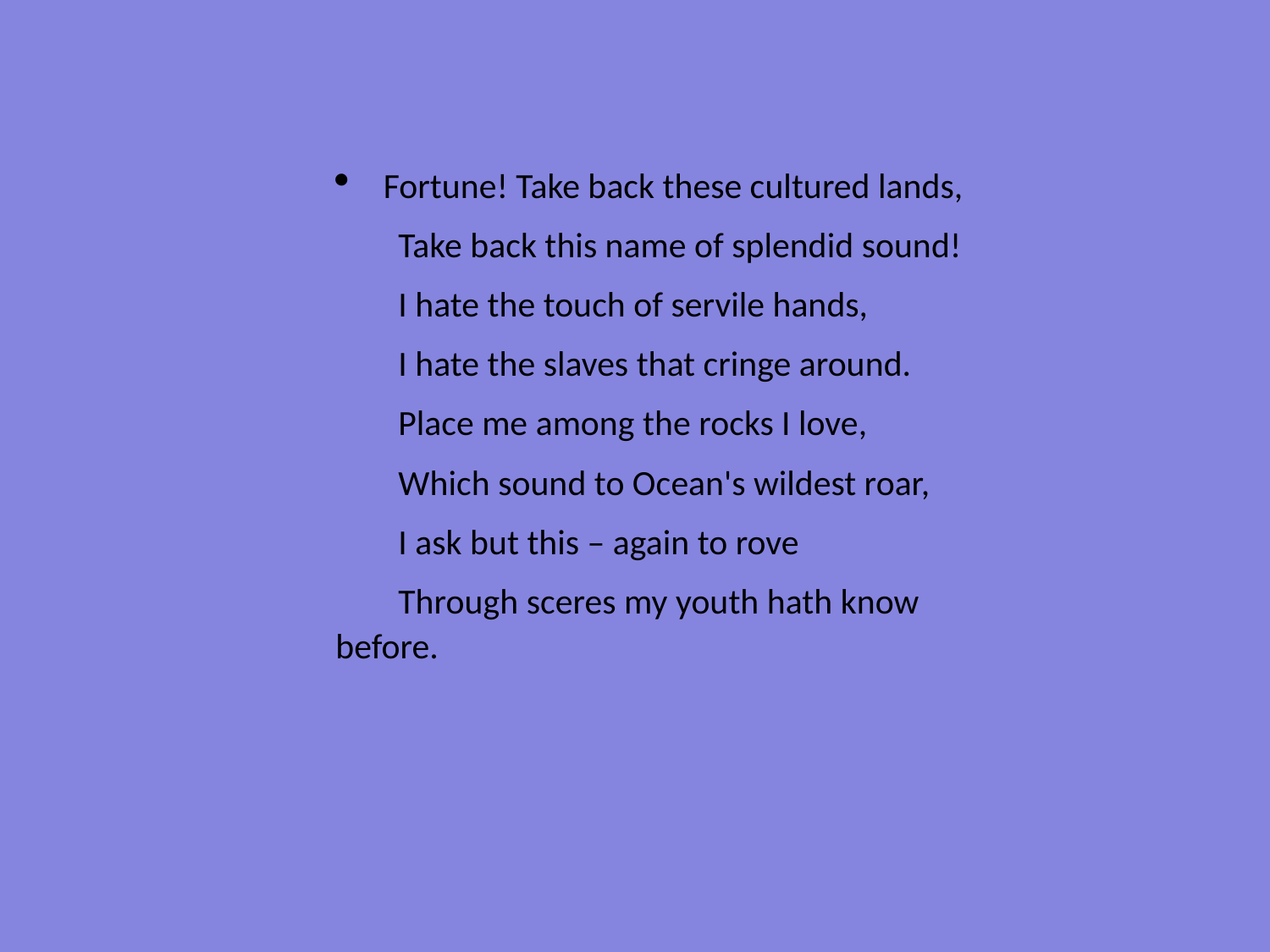

Fortune! Take back these cultured lands,
Take back this name of splendid sound!
I hate the touch of servile hands,
I hate the slaves that cringe around.
Place me among the rocks I love,
Which sound to Ocean's wildest roar,
I ask but this – again to rove
Through sceres my youth hath know before.